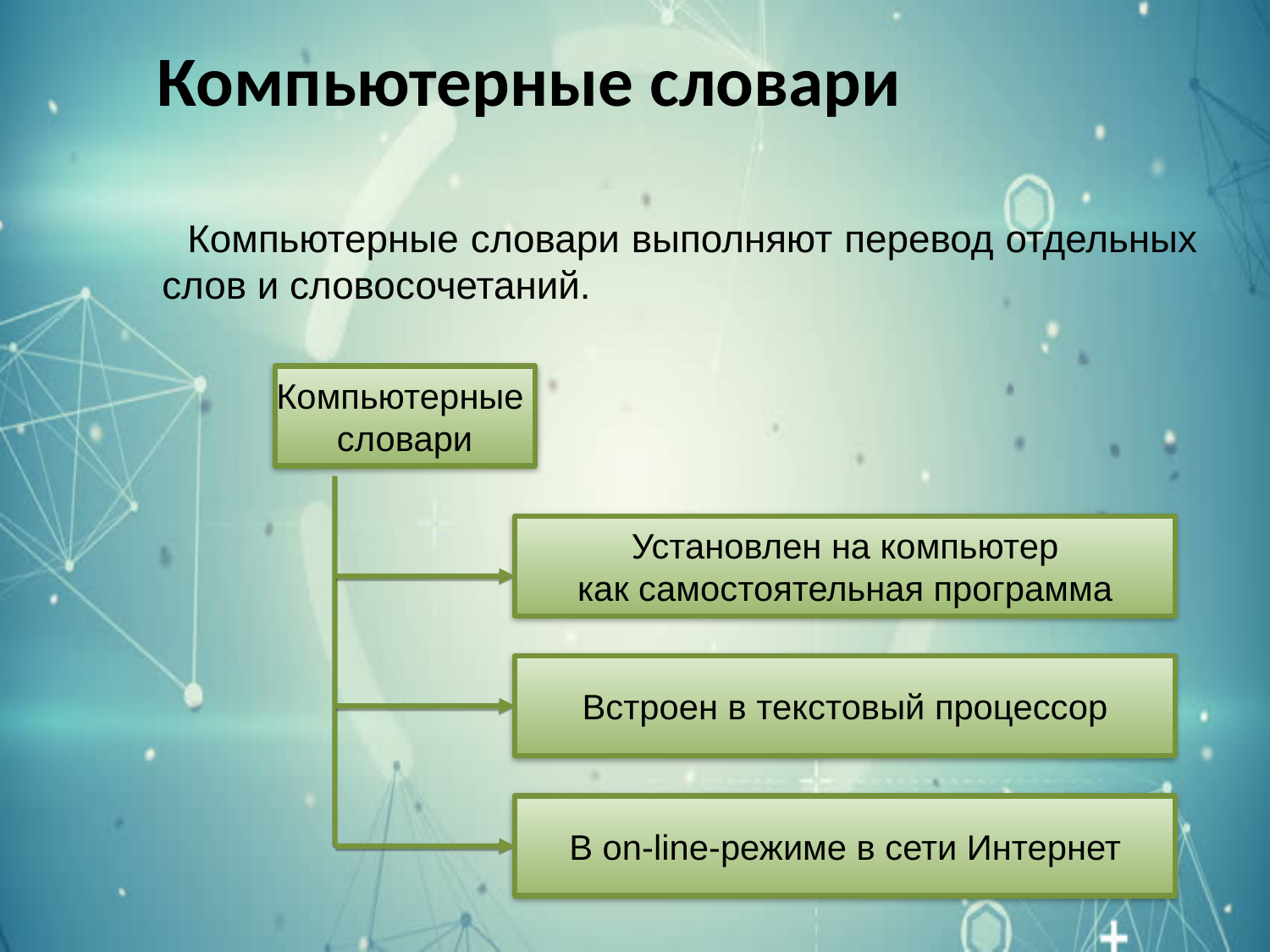

Компьютерные словари
# Компьютерные словари выполняют перевод отдельных слов и словосочетаний.
Компьютерные
словари

Установлен на компьютер
как самостоятельная программа

Встроен в текстовый процессор

В on-line-режиме в сети Интернет